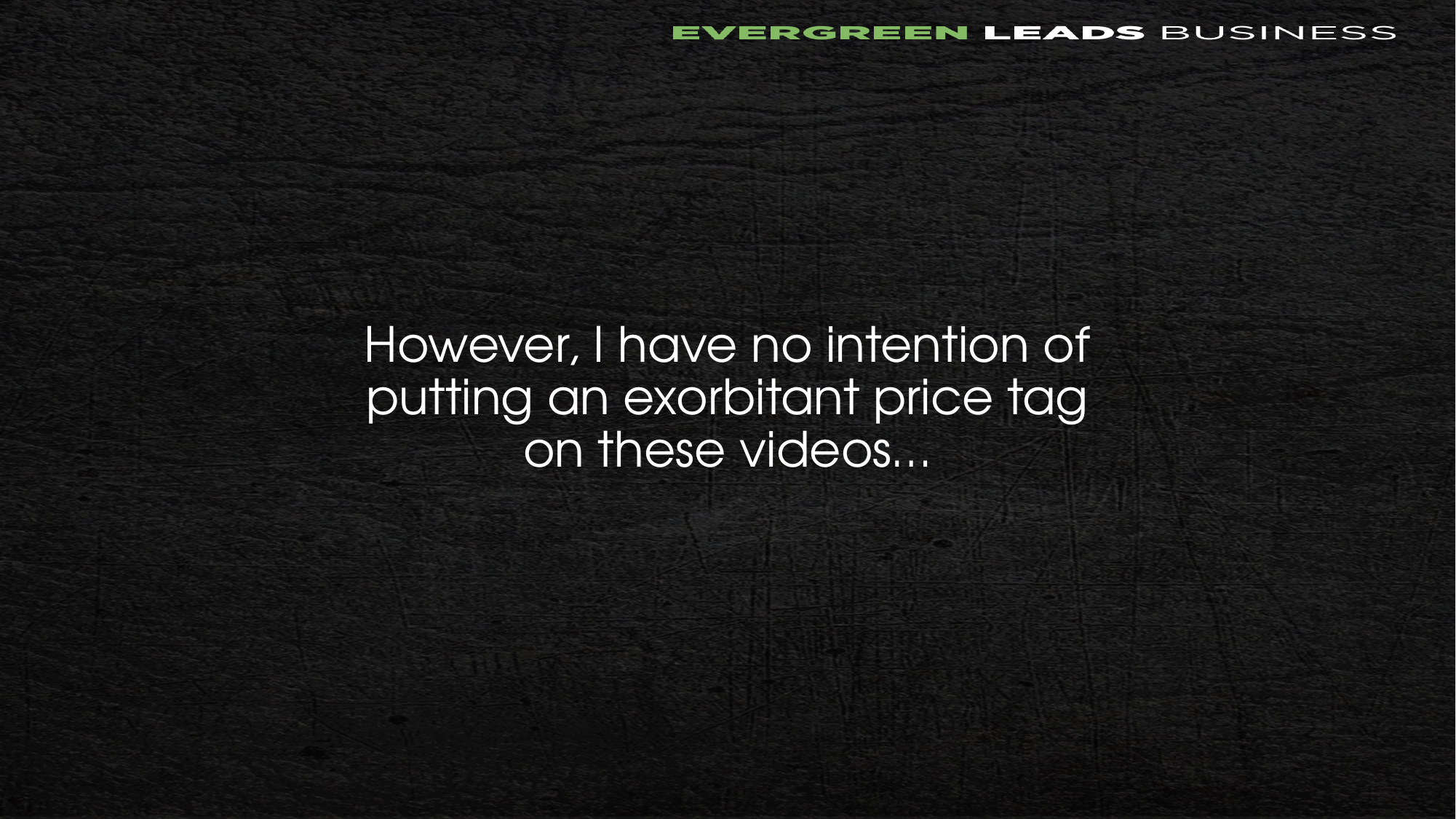

However, I have no intention of putting an exorbitant price tag on these videos…